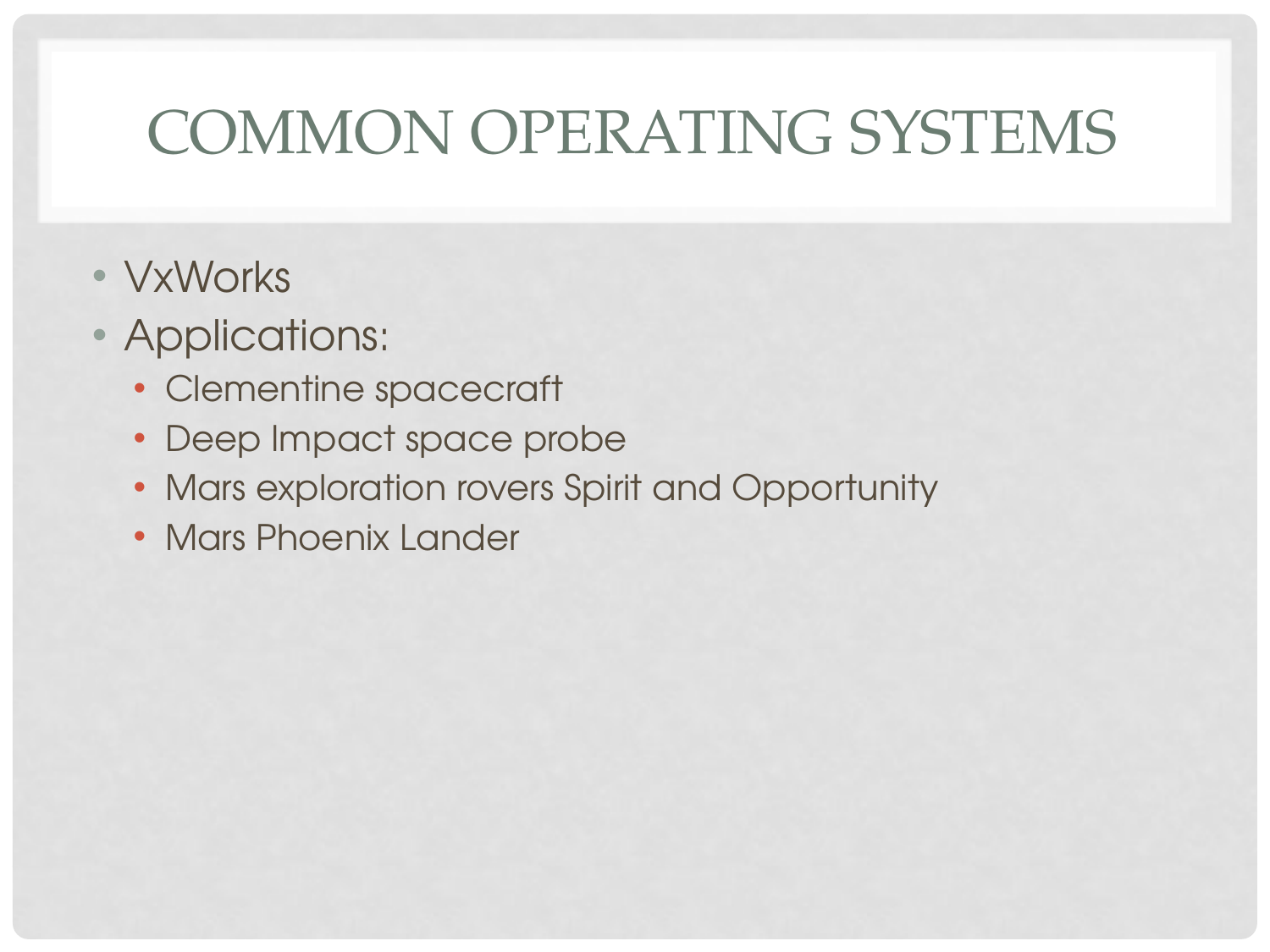

# Common operating systems
VxWorks
Applications:
Clementine spacecraft
Deep Impact space probe
Mars exploration rovers Spirit and Opportunity
Mars Phoenix Lander